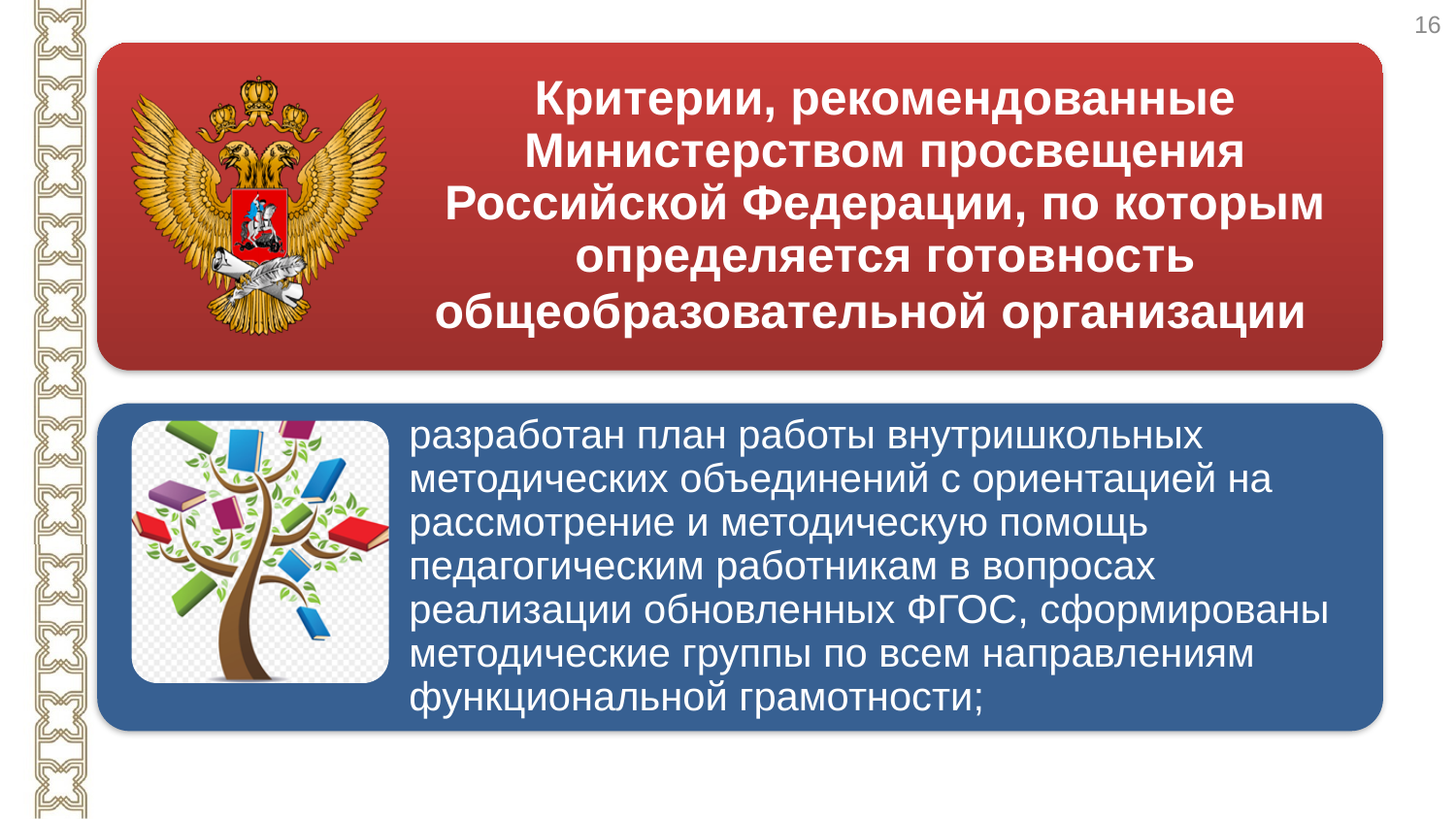

16
Критерии, рекомендованные Министерством просвещения Российской Федерации, по которым определяется готовность общеобразовательной организации
разработан план работы внутришкольных методических объединений с ориентацией на рассмотрение и методическую помощь педагогическим работникам в вопросах реализации обновленных ФГОС, сформированы методические группы по всем направлениям функциональной грамотности;